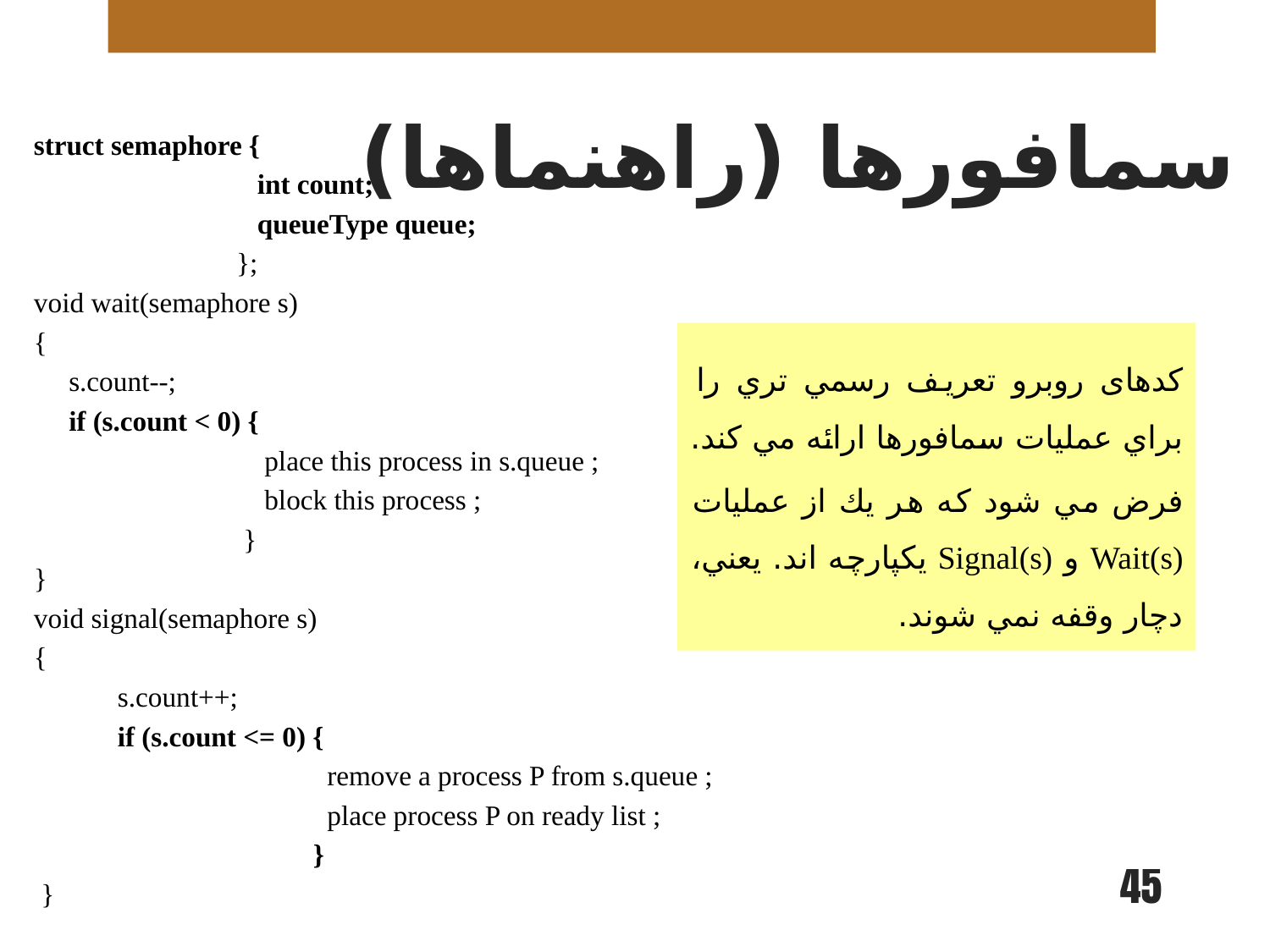

# سمافورها (راهنماها)
struct semaphore {
                                int count;
                                queueType queue;
                             };
void wait(semaphore s)
{
     s.count--;
     if (s.count < 0) {
                                 place this process in s.queue ;
                                 block this process ;
                              }
}
void signal(semaphore s)
{
            s.count++;
            if (s.count <= 0) {
                                          remove a process P from s.queue ;
                                          place process P on ready list ;
                                        }
 }
کدهای روبرو تعریف رسمي تري را براي عمليات سمافورها ارائه مي كند.
فرض مي شود كه هر يك از عمليات Wait(s) و Signal(s) يكپارچه اند. يعني، دچار وقفه نمي شوند.

45